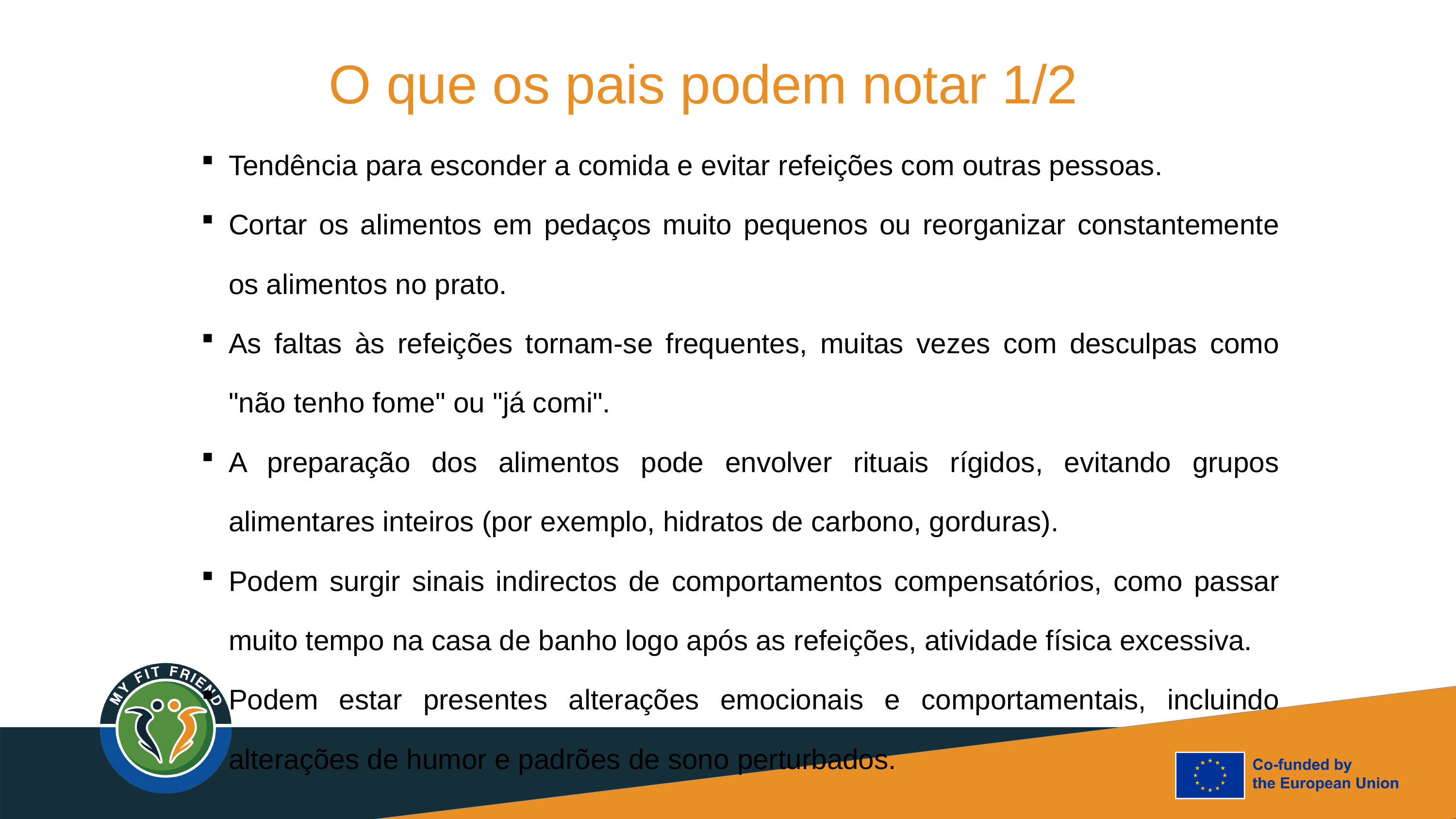

O que os pais podem notar 1/2
Tendência para esconder a comida e evitar refeições com outras pessoas.
Cortar os alimentos em pedaços muito pequenos ou reorganizar constantemente os alimentos no prato.
As faltas às refeições tornam-se frequentes, muitas vezes com desculpas como "não tenho fome" ou "já comi".
A preparação dos alimentos pode envolver rituais rígidos, evitando grupos alimentares inteiros (por exemplo, hidratos de carbono, gorduras).
Podem surgir sinais indirectos de comportamentos compensatórios, como passar muito tempo na casa de banho logo após as refeições, atividade física excessiva.
Podem estar presentes alterações emocionais e comportamentais, incluindo alterações de humor e padrões de sono perturbados.